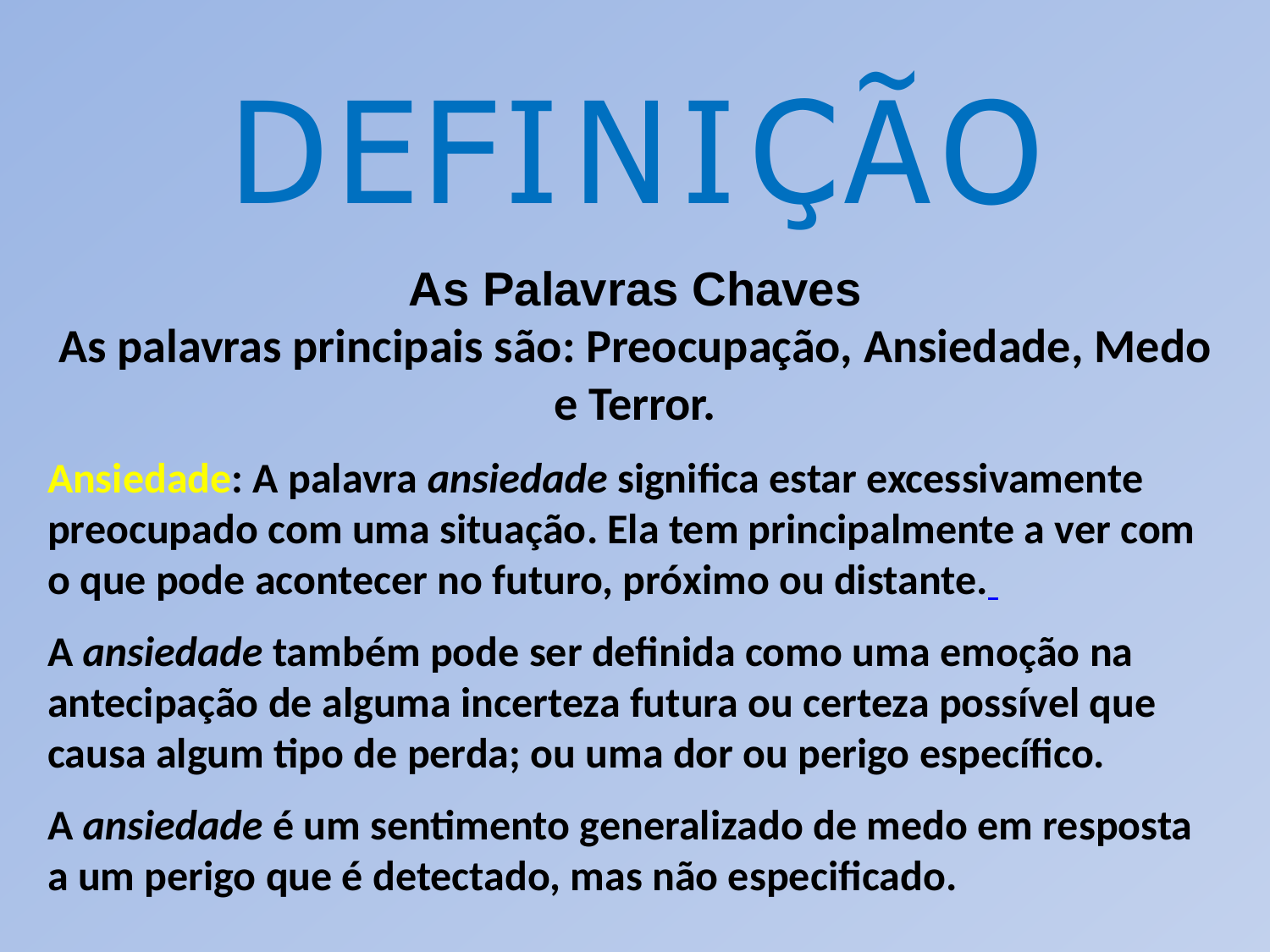

DEFINIÇÃO

As Palavras Chaves
As palavras principais são: Preocupação, Ansiedade, Medo e Terror.

Ansiedade: A palavra ansiedade significa estar excessivamente preocupado com uma situação. Ela tem principalmente a ver com o que pode acontecer no futuro, próximo ou distante.

A ansiedade também pode ser definida como uma emoção na antecipação de alguma incerteza futura ou certeza possível que causa algum tipo de perda; ou uma dor ou perigo específico.

A ansiedade é um sentimento generalizado de medo em resposta a um perigo que é detectado, mas não especificado.